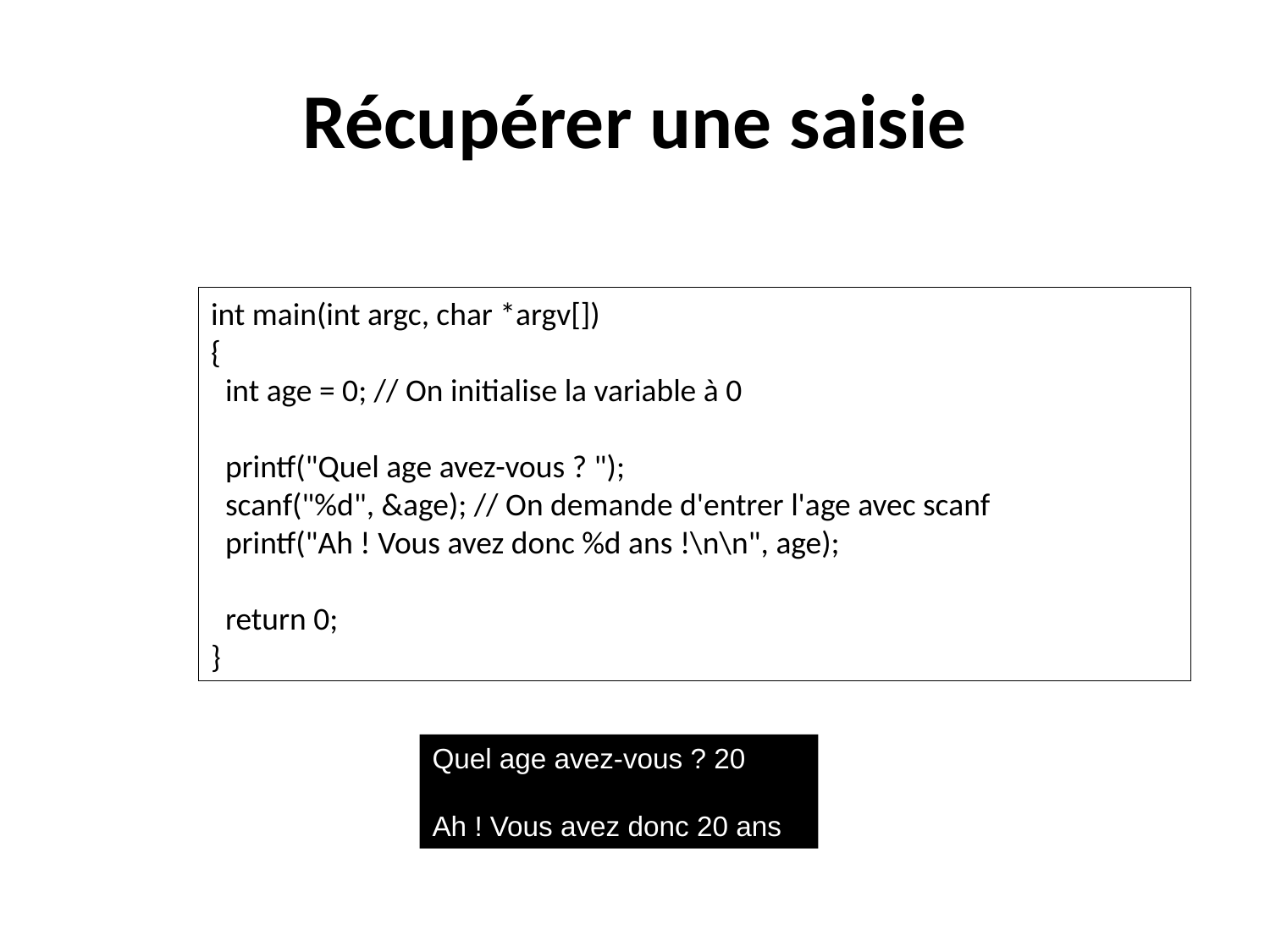

# Récupérer une saisie
int main(int argc, char *argv[])
{
  int age = 0; // On initialise la variable à 0

  printf("Quel age avez-vous ? ");
  scanf("%d", &age); // On demande d'entrer l'age avec scanf
  printf("Ah ! Vous avez donc %d ans !\n\n", age);

  return 0;
}
Quel age avez-vous ? 20

Ah ! Vous avez donc 20 ans !